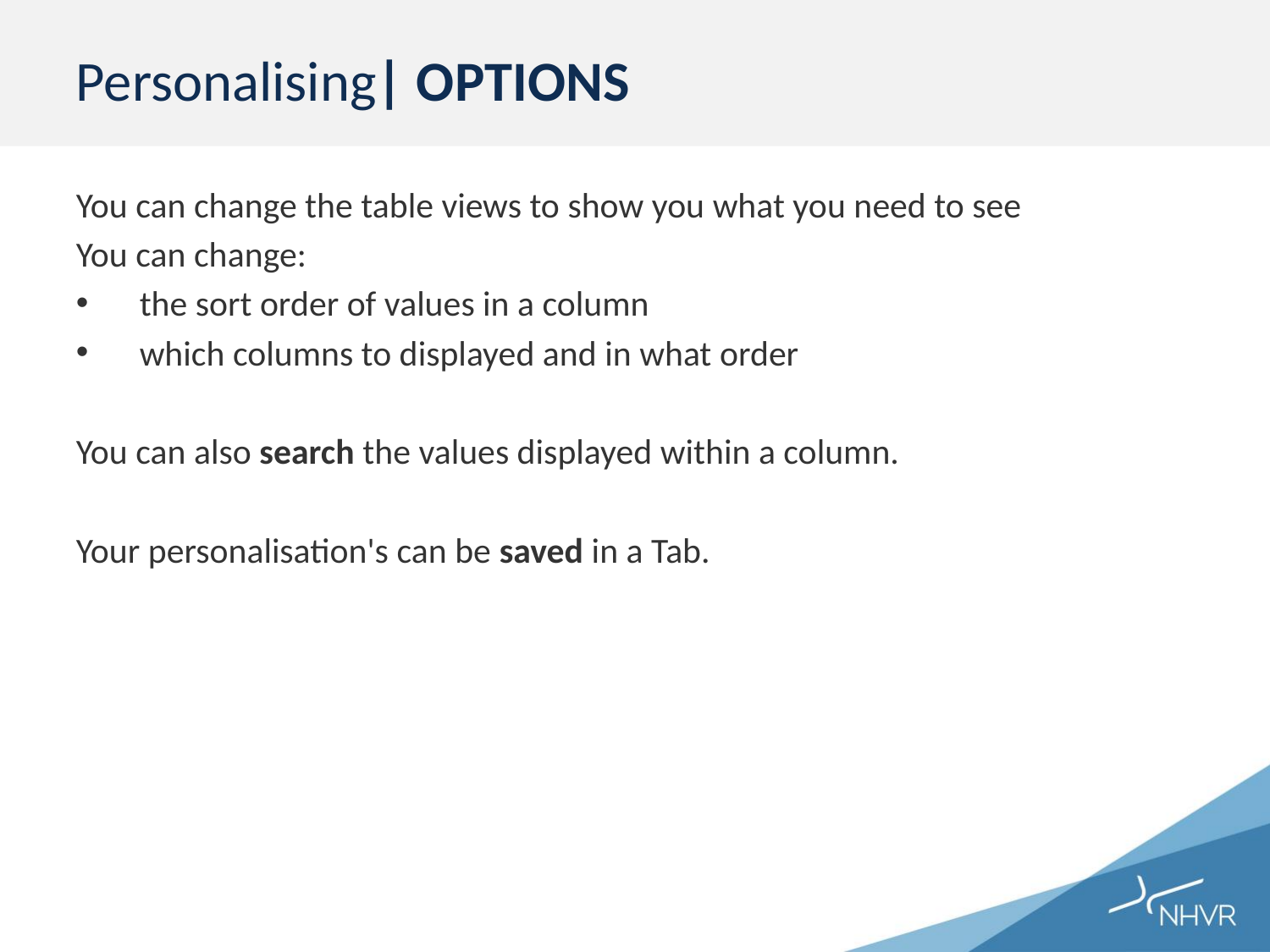

# Personalising| OPTIONS
You can change the table views to show you what you need to see
You can change:
the sort order of values in a column
which columns to displayed and in what order

You can also search the values displayed within a column.

Your personalisation's can be saved in a Tab.